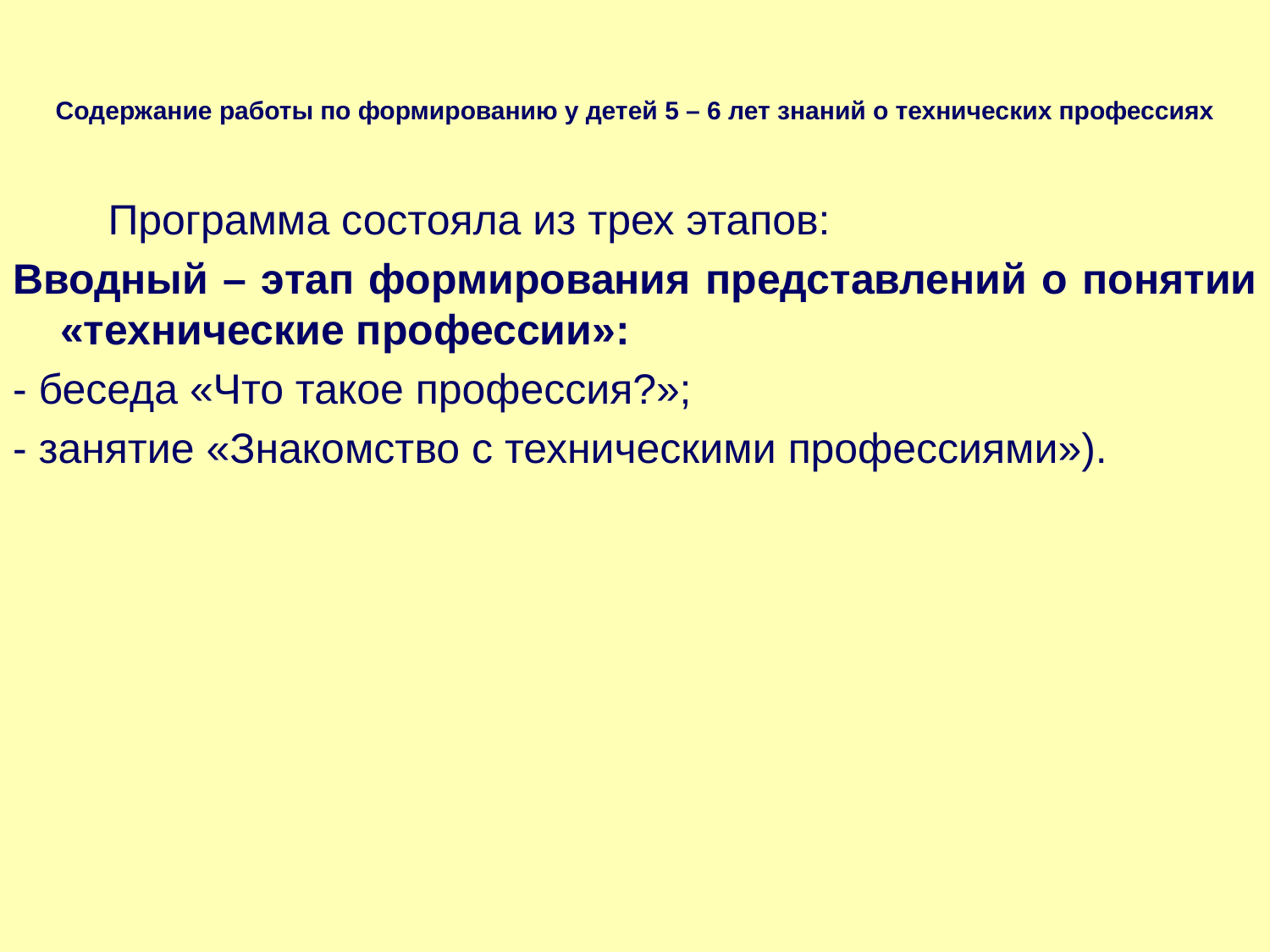

# Содержание работы по формированию у детей 5 – 6 лет знаний о технических профессиях
Программа состояла из трех этапов:
Вводный – этап формирования представлений о понятии «технические профессии»:
- беседа «Что такое профессия?»;
- занятие «Знакомство с техническими профессиями»).